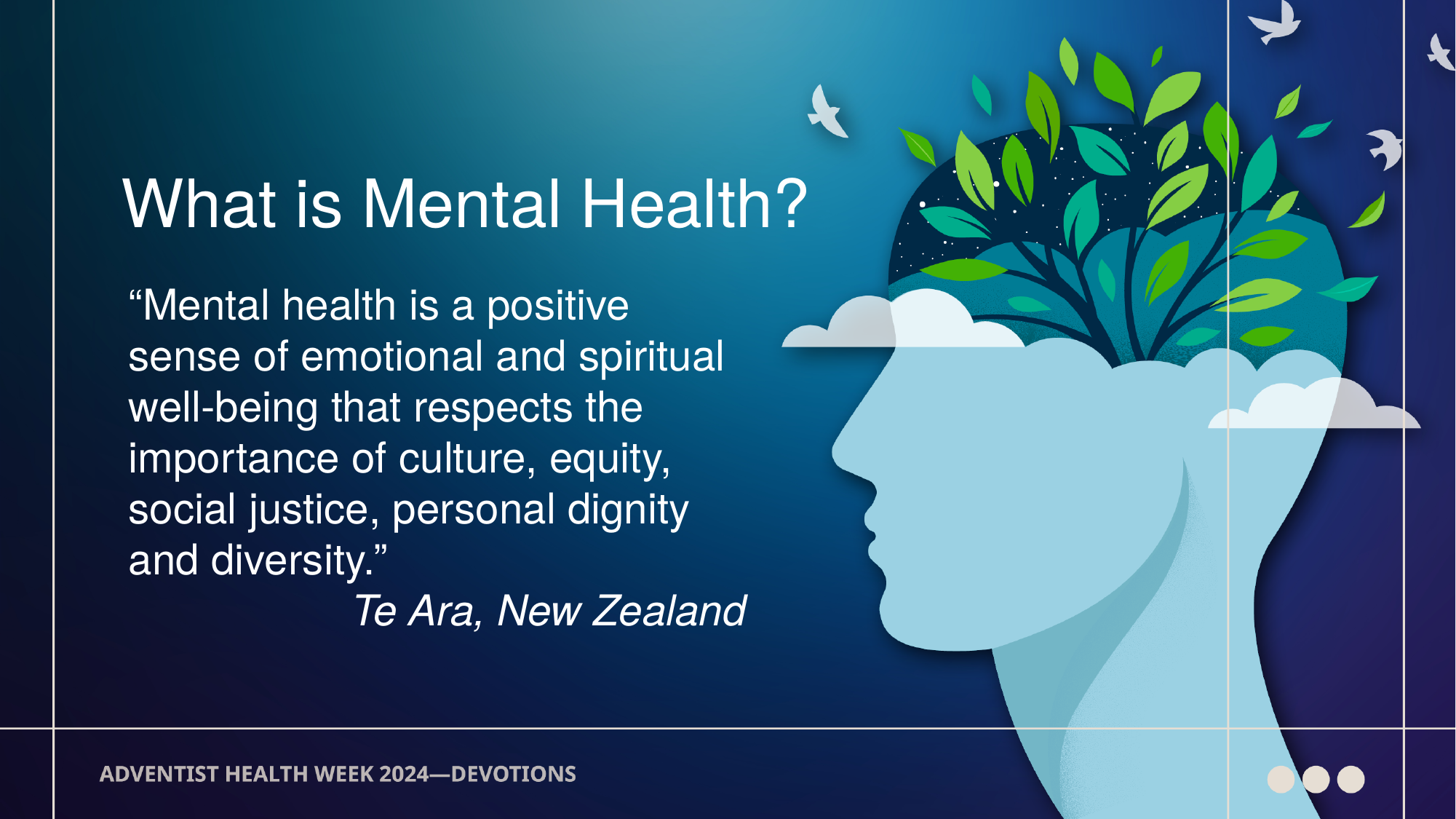

What is Mental Health?
“Mental health is a positive sense of emotional and spiritual well-being that respects the importance of culture, equity, social justice, personal dignity and diversity.”
Te Ara, New Zealand